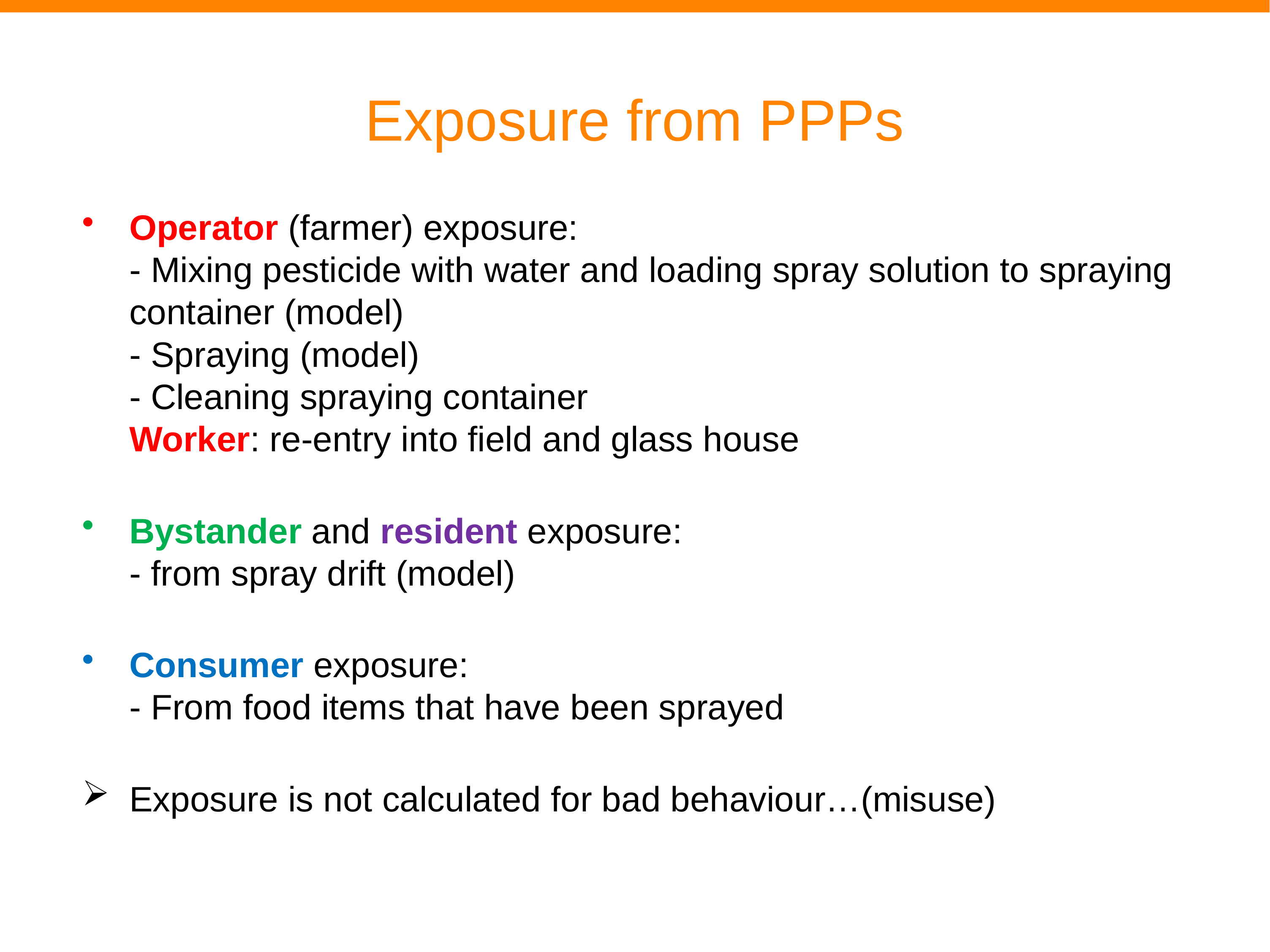

# Exposure from PPPs
Operator (farmer) exposure:
- Mixing pesticide with water and loading spray solution to spraying container (model)
- Spraying (model)
- Cleaning spraying container
Worker: re-entry into field and glass house
Bystander and resident exposure:
- from spray drift (model)
Consumer exposure:
- From food items that have been sprayed
Exposure is not calculated for bad behaviour…(misuse)